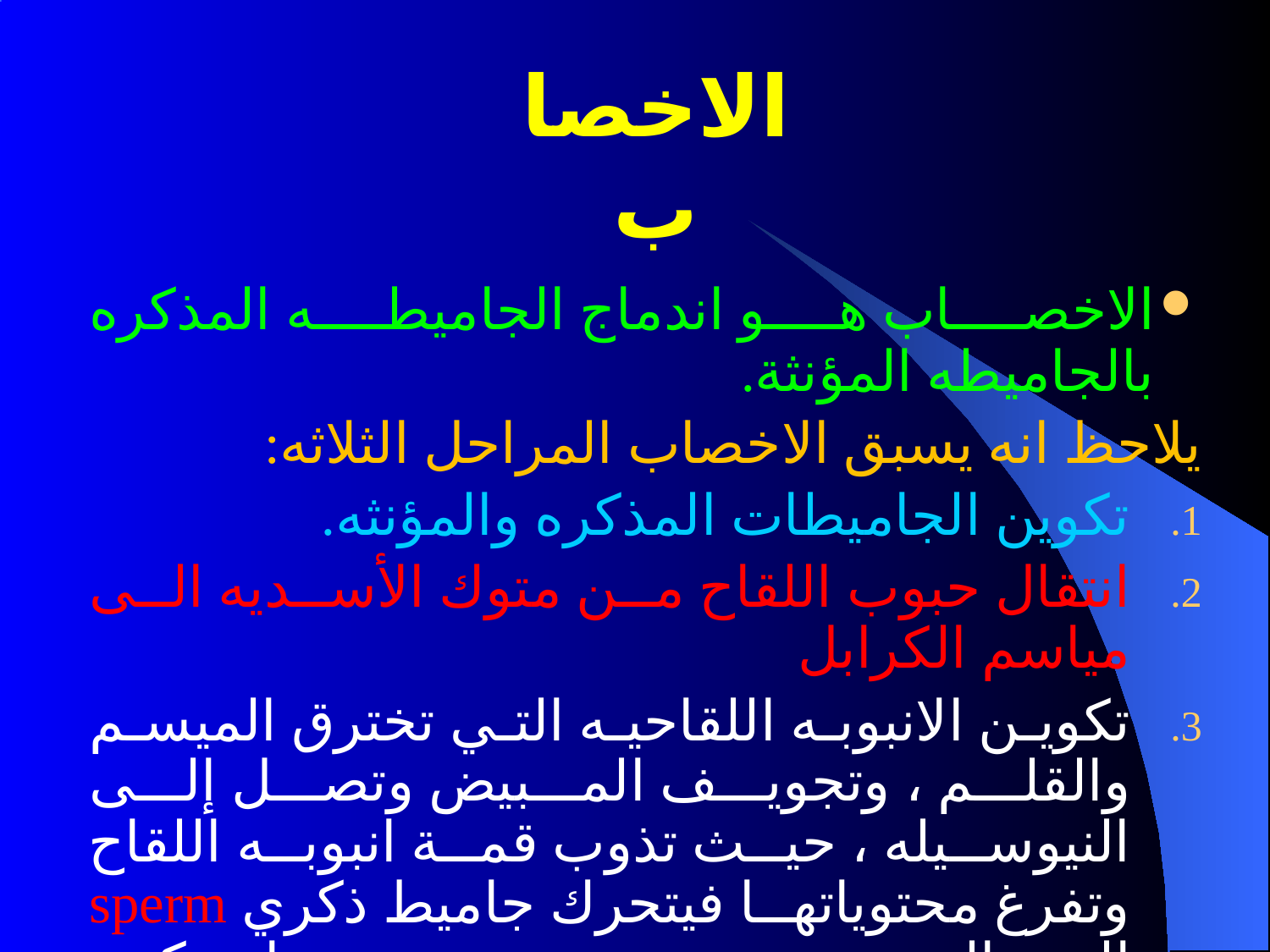

# الاخصاب
الاخصاب هو اندماج الجاميطه المذكره بالجاميطه المؤنثة.
يلاحظ انه يسبق الاخصاب المراحل الثلاثه:
تكوين الجاميطات المذكره والمؤنثه.
انتقال حبوب اللقاح من متوك الأسديه الى مياسم الكرابل
تكوين الانبوبه اللقاحيه التي تخترق الميسم والقلم ، وتجويف المبيض وتصل إلى النيوسيله ، حيث تذوب قمة انبوبه اللقاح وتفرغ محتوياتها فيتحرك جاميط ذكري sperm الى البييضة egg حيث يتحد بها ويتكون الزيجوتzygote